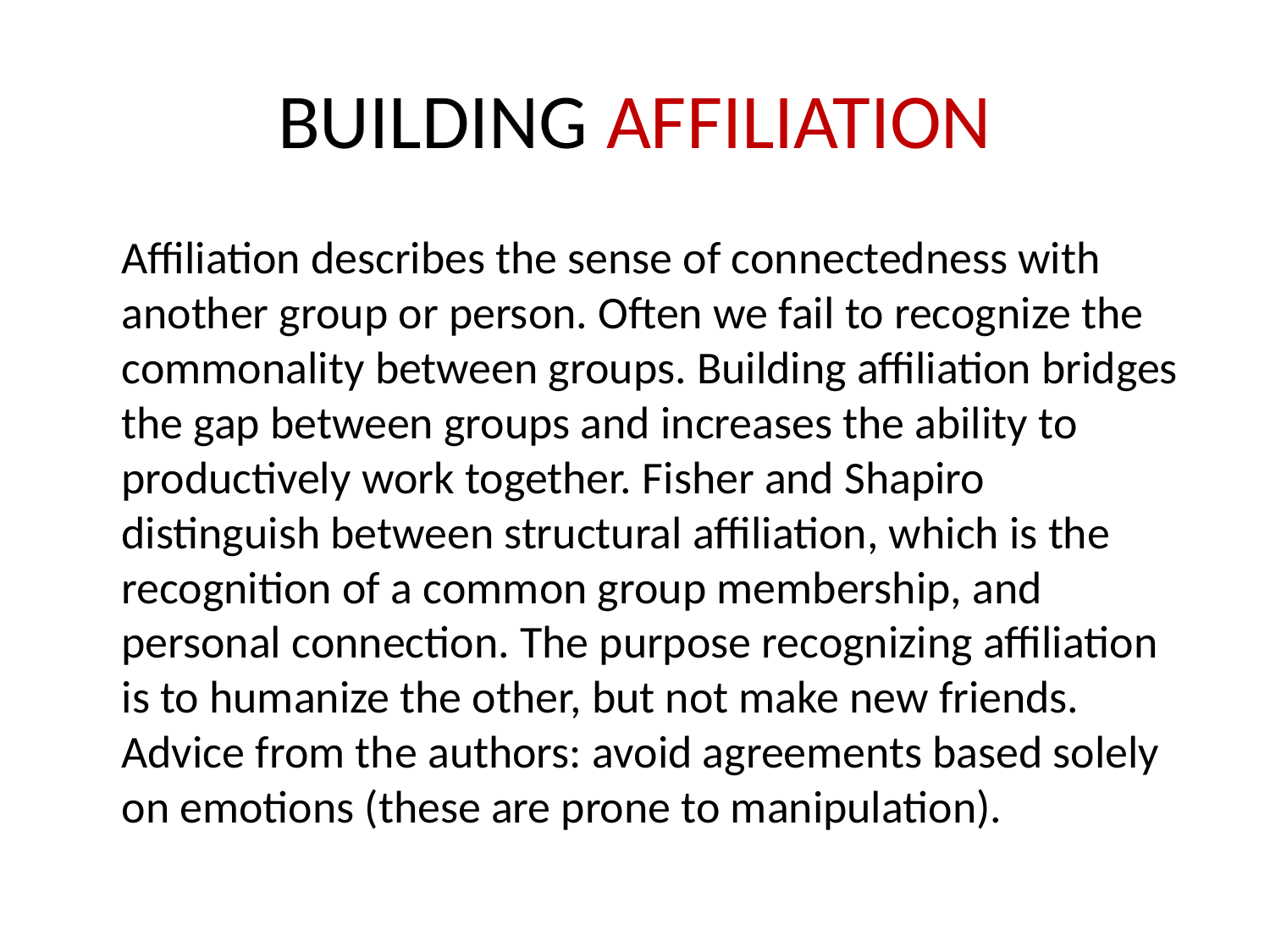

# BUILDING AFFILIATION
	Affiliation describes the sense of connectedness with another group or person. Often we fail to recognize the commonality between groups. Building affiliation bridges the gap between groups and increases the ability to productively work together. Fisher and Shapiro distinguish between structural affiliation, which is the recognition of a common group membership, and personal connection. The purpose recognizing affiliation is to humanize the other, but not make new friends. Advice from the authors: avoid agreements based solely on emotions (these are prone to manipulation).